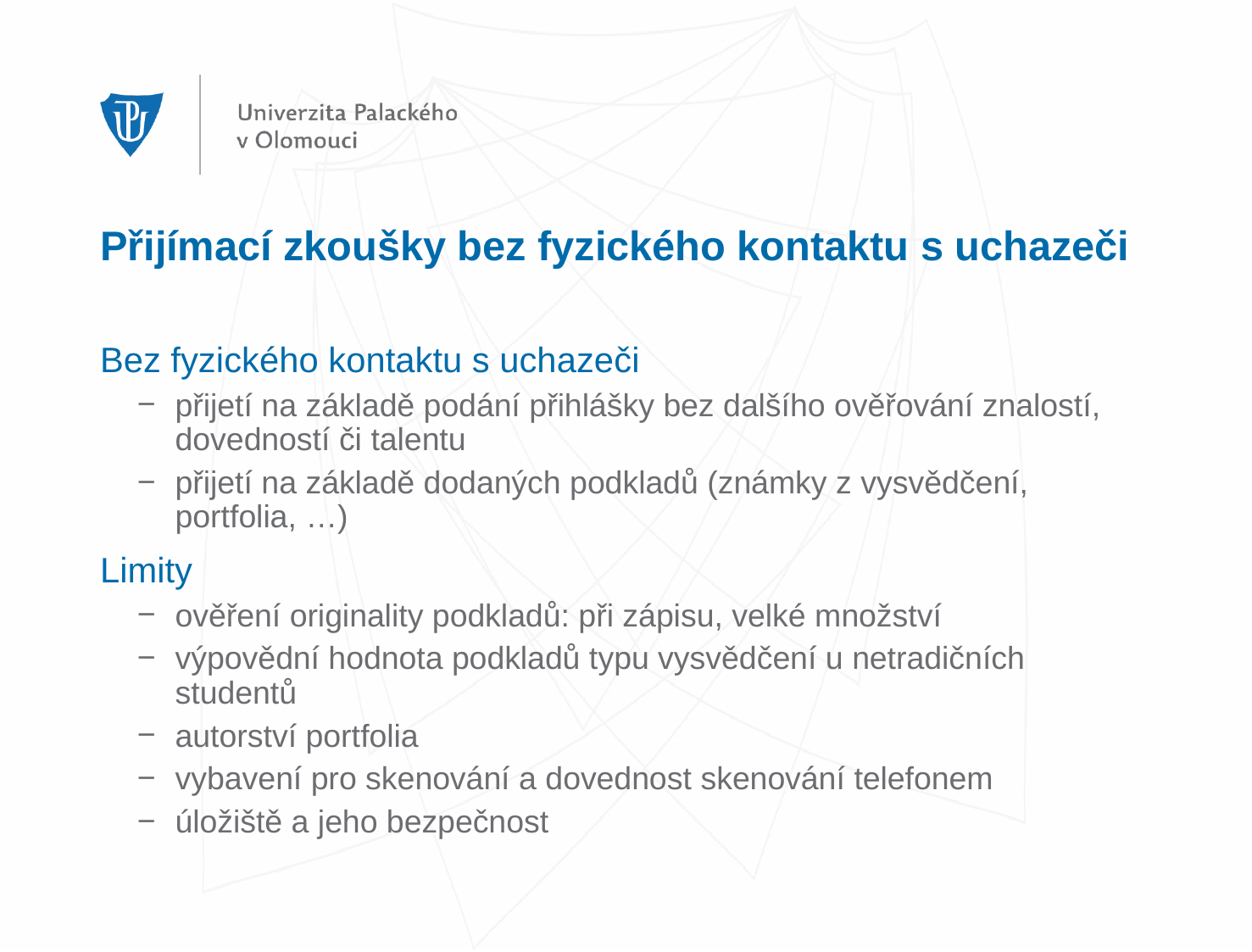

# Přijímací zkoušky bez fyzického kontaktu s uchazeči
Bez fyzického kontaktu s uchazeči
přijetí na základě podání přihlášky bez dalšího ověřování znalostí, dovedností či talentu
přijetí na základě dodaných podkladů (známky z vysvědčení, portfolia, …)
Limity
ověření originality podkladů: při zápisu, velké množství
výpovědní hodnota podkladů typu vysvědčení u netradičních studentů
autorství portfolia
vybavení pro skenování a dovednost skenování telefonem
úložiště a jeho bezpečnost